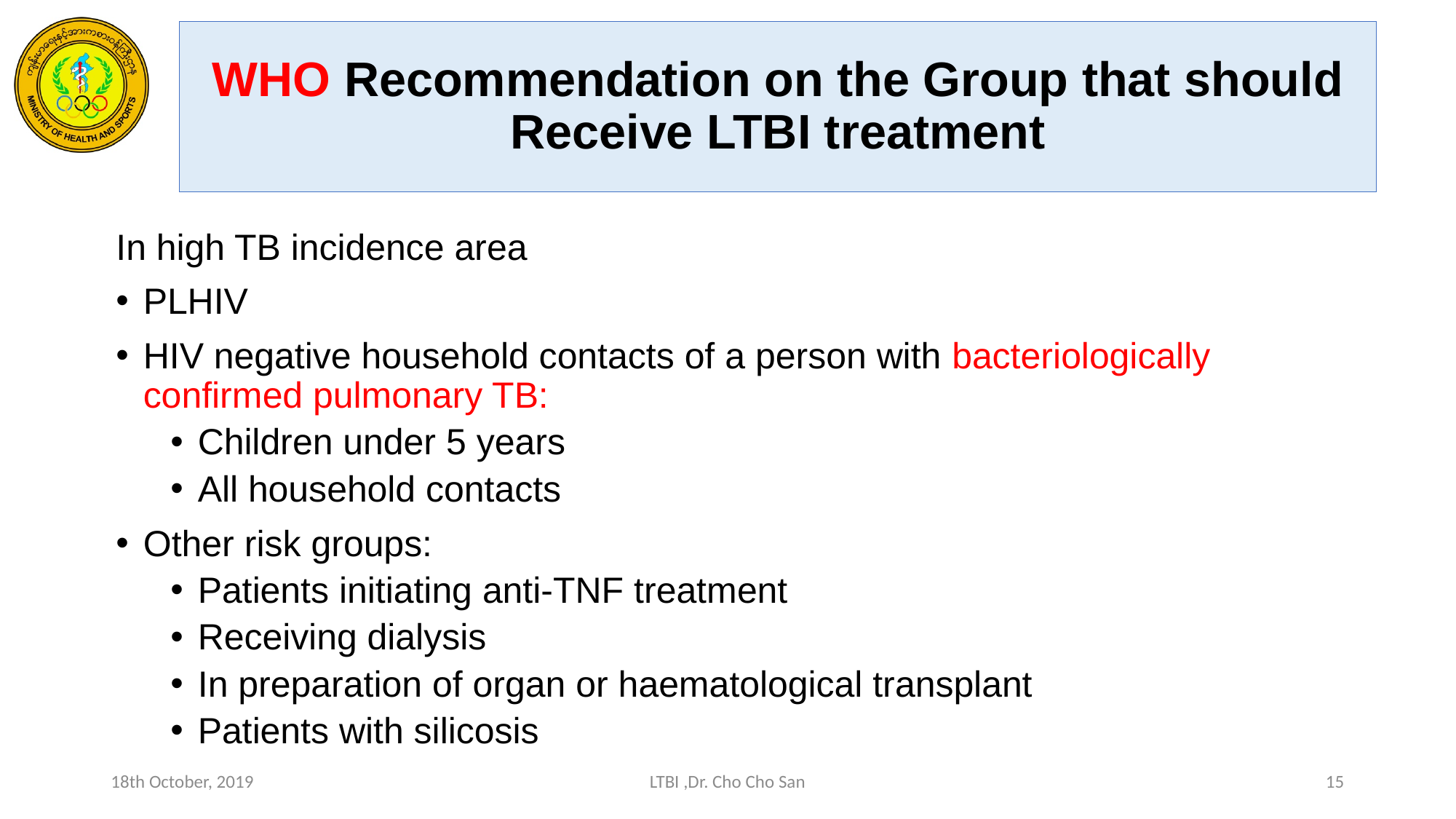

# WHO Recommendation on the Group that should Receive LTBI treatment
In high TB incidence area
PLHIV
HIV negative household contacts of a person with bacteriologically confirmed pulmonary TB:
Children under 5 years
All household contacts
Other risk groups:
Patients initiating anti-TNF treatment
Receiving dialysis
In preparation of organ or haematological transplant
Patients with silicosis
18th October, 2019
LTBI ,Dr. Cho Cho San
15